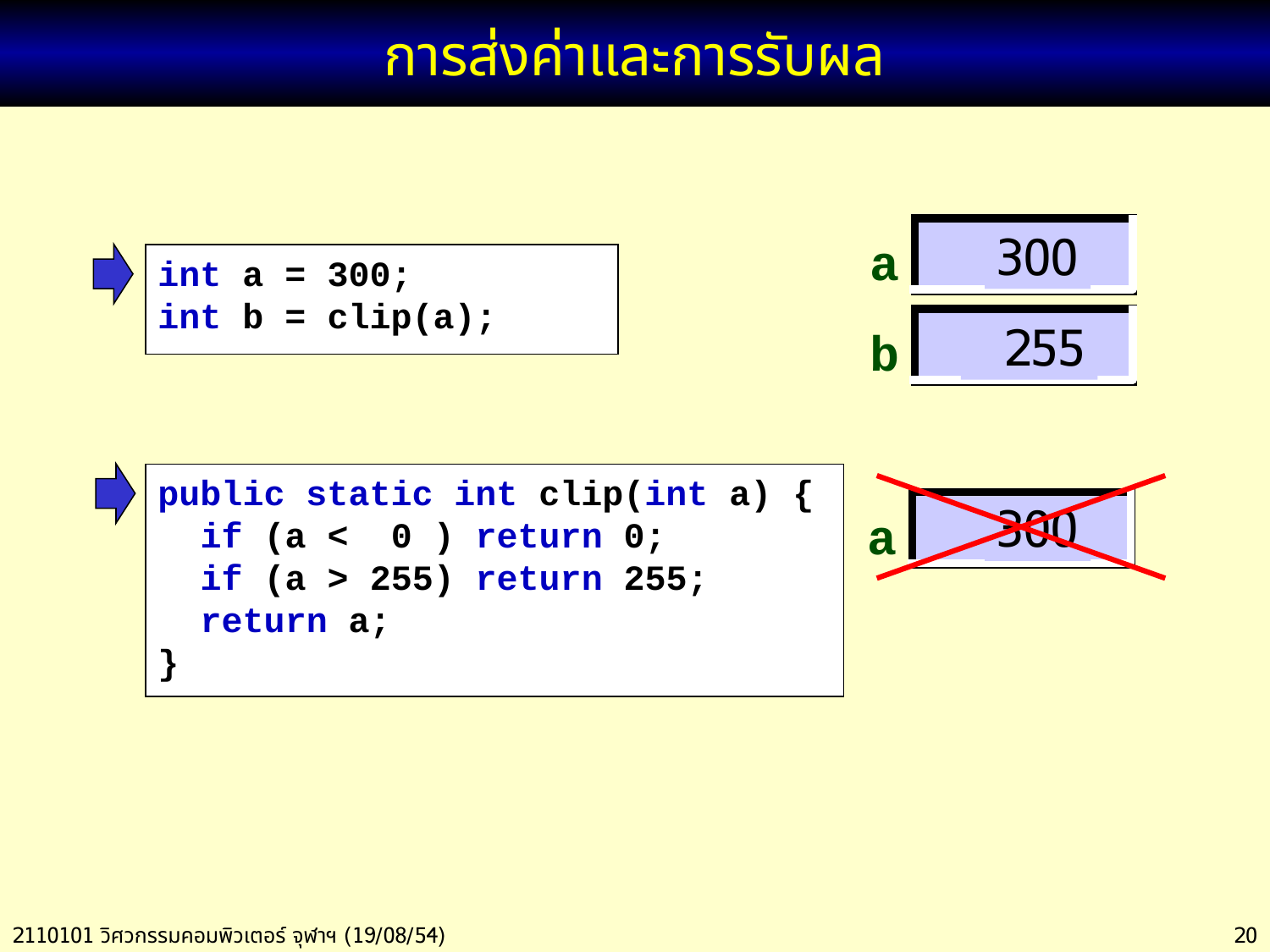

# การส่งค่าและการรับผล

a

b
300

int a = 300;
int b = clip(a);
  255

public static int clip(int a) {
  if (a <  0 ) return 0;
  if (a > 255) return 255;
  return a;
}

a
300